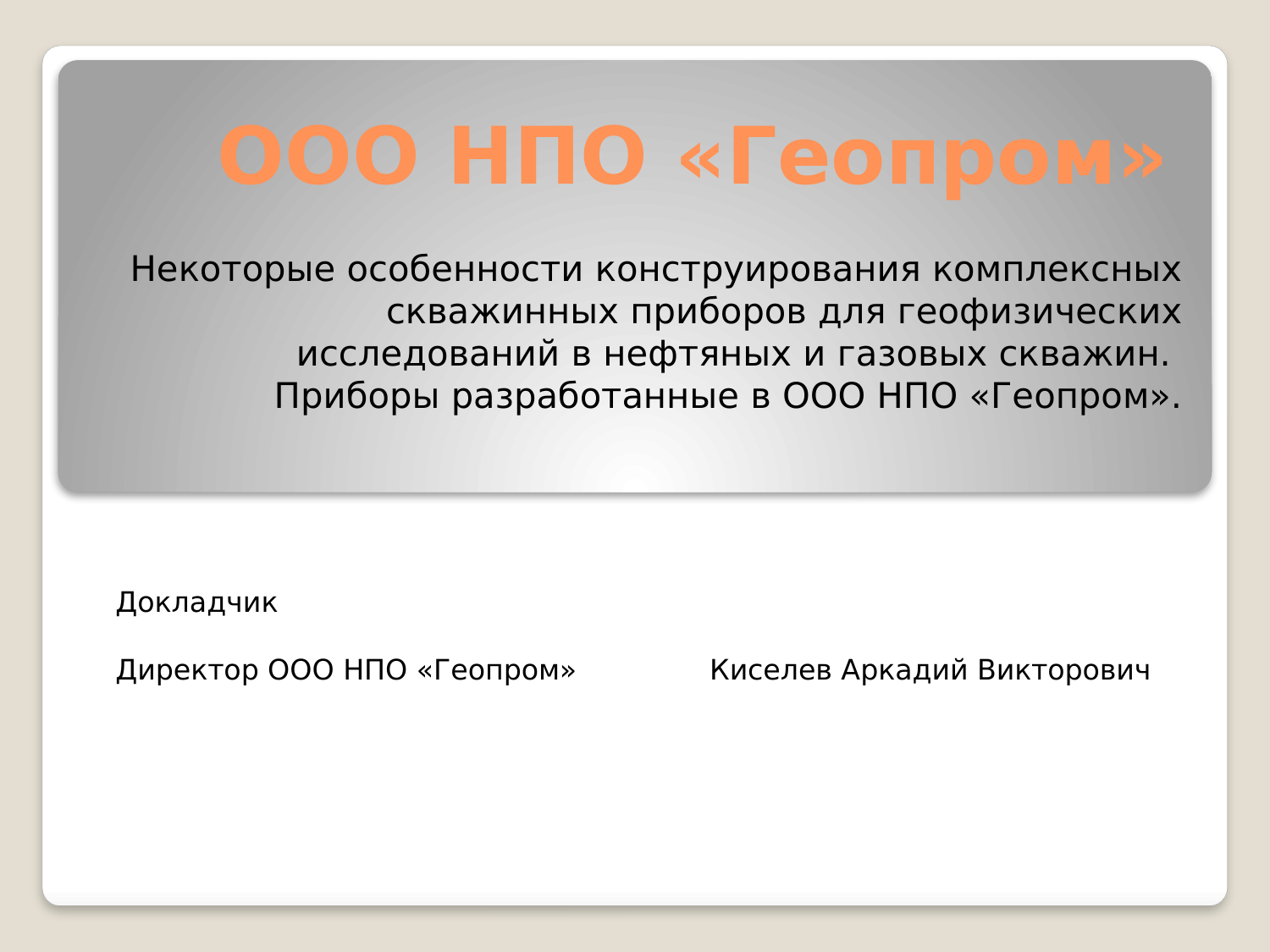

# ООО НПО «Геопром»
Некоторые особенности конструирования комплексных скважинных приборов для геофизических исследований в нефтяных и газовых скважин.
Приборы разработанные в ООО НПО «Геопром».

Докладчик

Директор ООО НПО «Геопром»               Киселев Аркадий Викторович